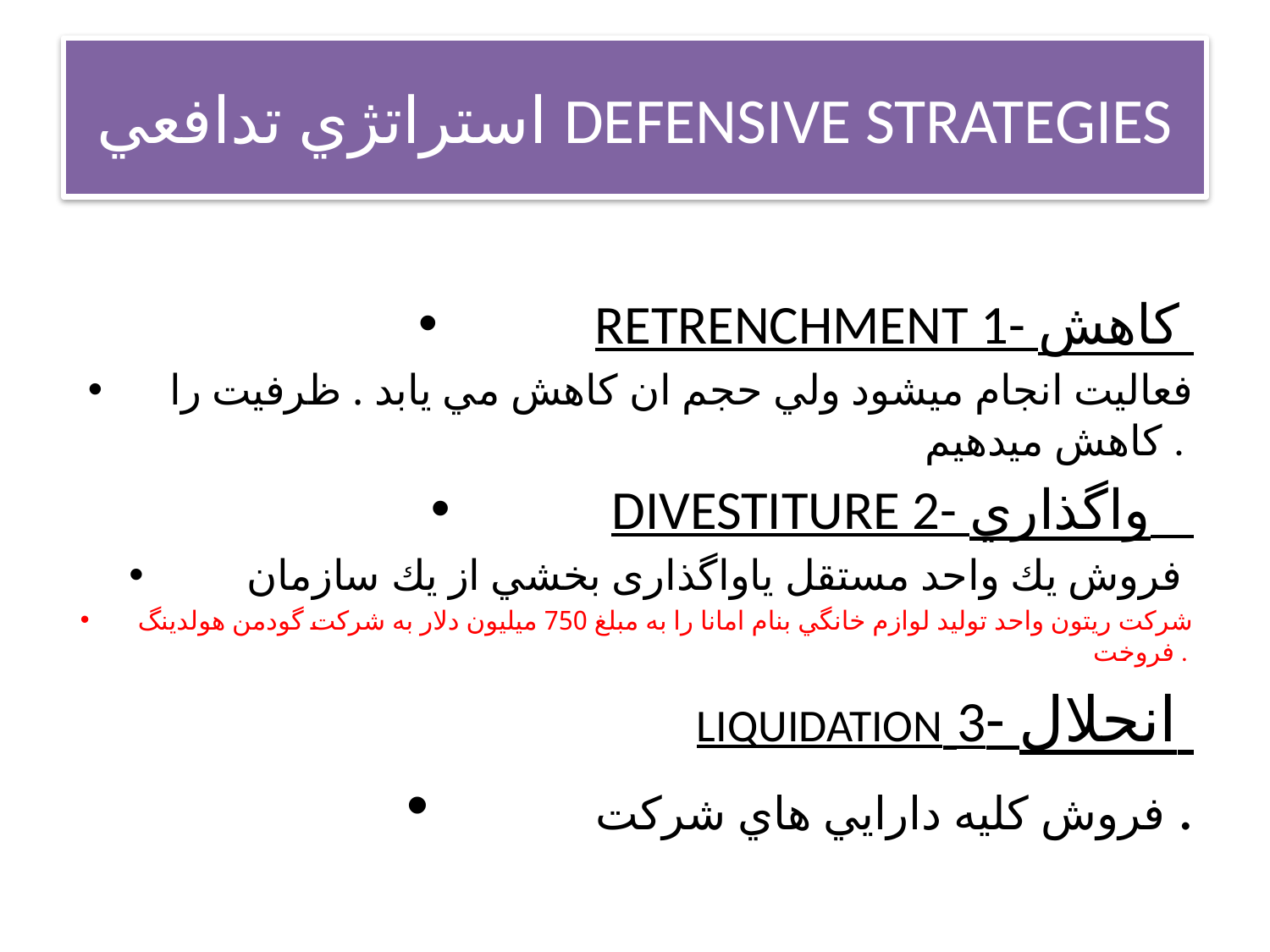

# استراتژي تدافعي DEFENSIVE STRATEGIES

RETRENCHMENT 1- كاهش
  فعاليت انجام ميشود ولي حجم ان كاهش مي يابد . ظرفيت را کاهش ميدهيم .
DIVESTITURE 2- واگذاري
    فروش يك واحد مستقل ياواگذاری بخشي از يك سازمان
شركت ريتون واحد توليد لوازم خانگي بنام امانا را به مبلغ 750 ميليون دلار به شركت گودمن هولدينگ فروخت .
LIQUIDATION 3- انحلال
 فروش كليه دارايي هاي شركت .